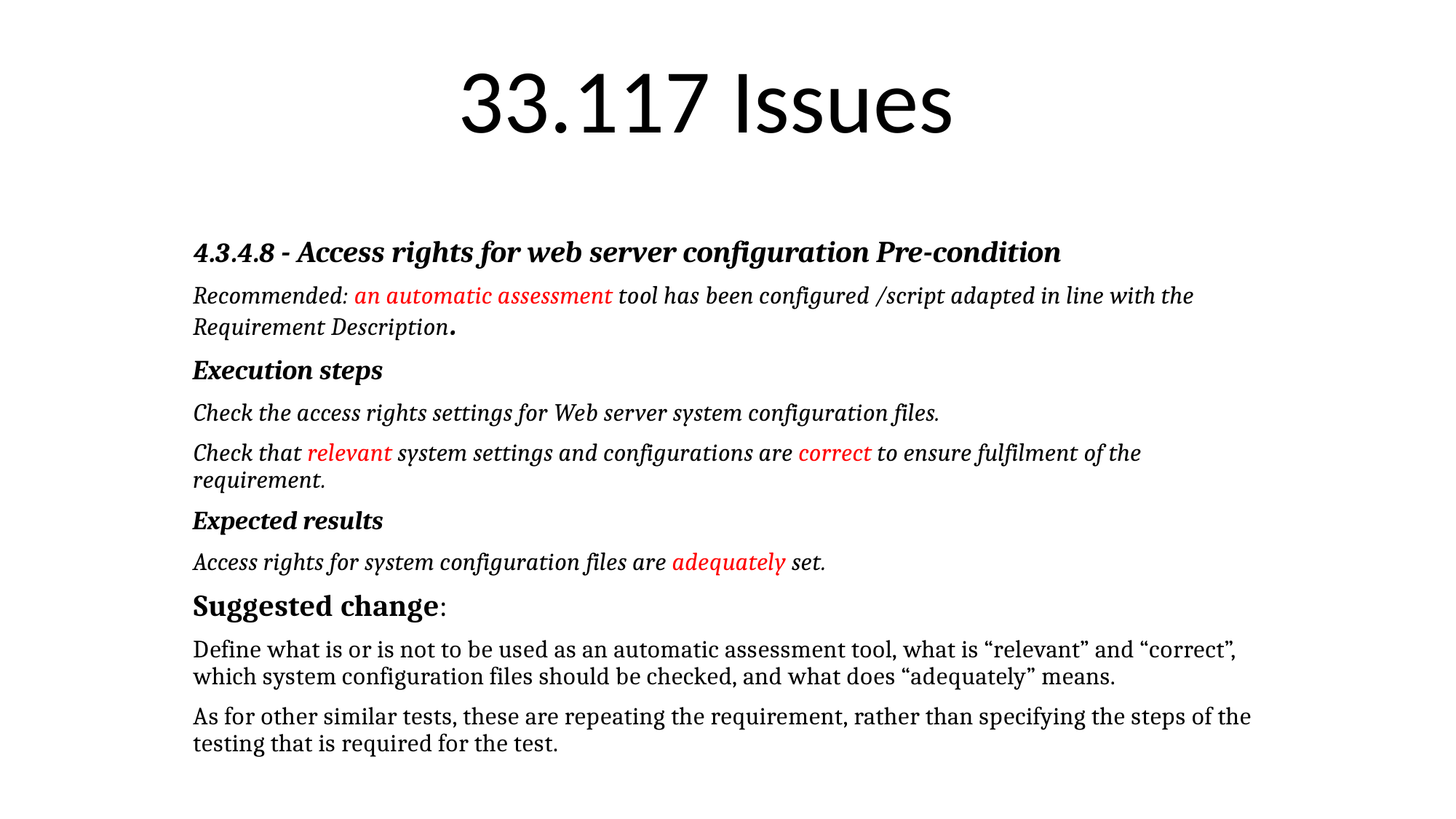

# 33.117 Issues
4.3.4.8 - Access rights for web server configuration Pre-condition
Recommended: an automatic assessment tool has been configured /script adapted in line with the Requirement Description.
Execution steps
Check the access rights settings for Web server system configuration files.
Check that relevant system settings and configurations are correct to ensure fulfilment of the requirement.
Expected results
Access rights for system configuration files are adequately set.
Suggested change:
Define what is or is not to be used as an automatic assessment tool, what is “relevant” and “correct”, which system configuration files should be checked, and what does “adequately” means.
As for other similar tests, these are repeating the requirement, rather than specifying the steps of the testing that is required for the test.